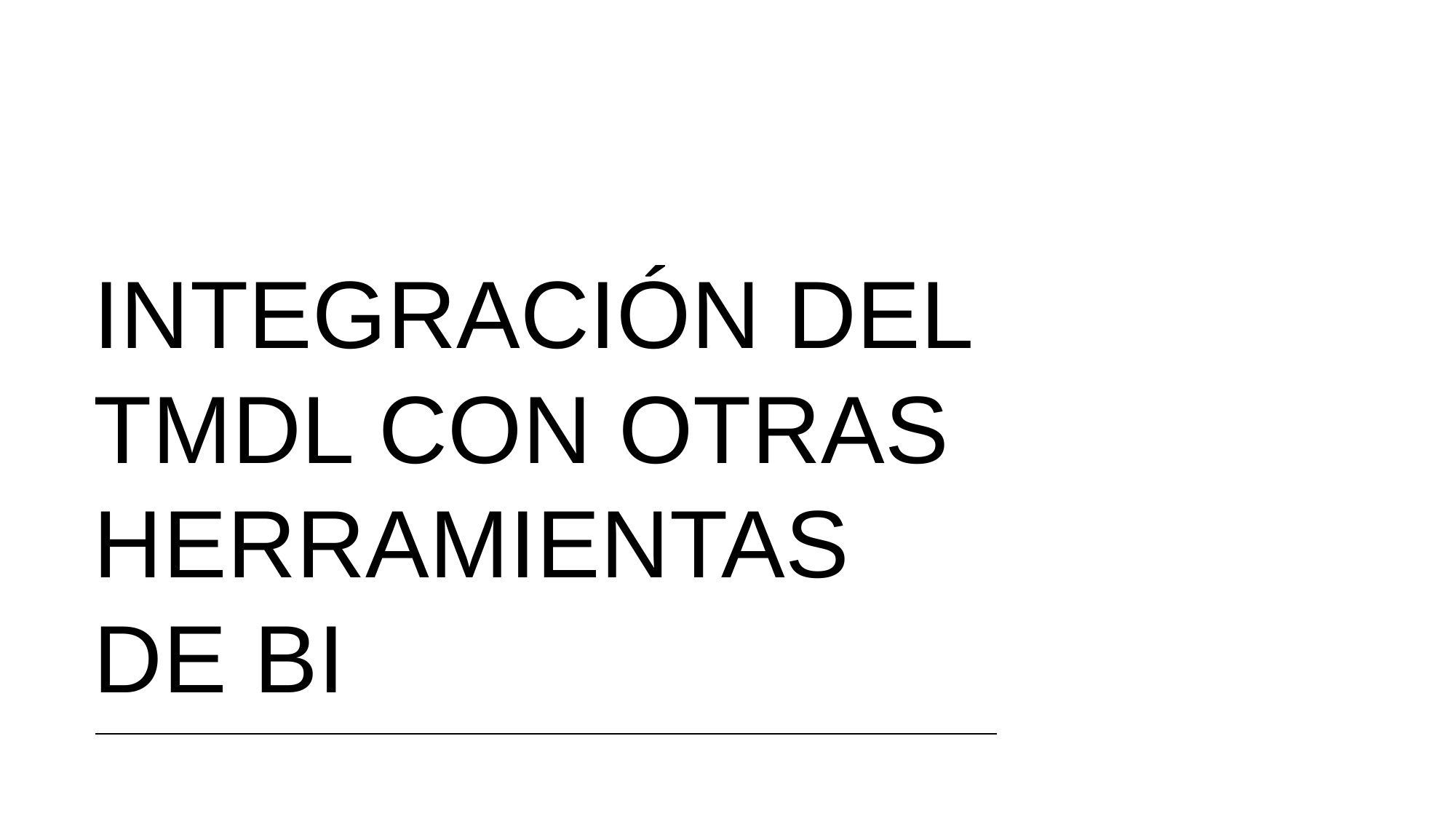

# Integración del TMDL con otras herramientas de BI